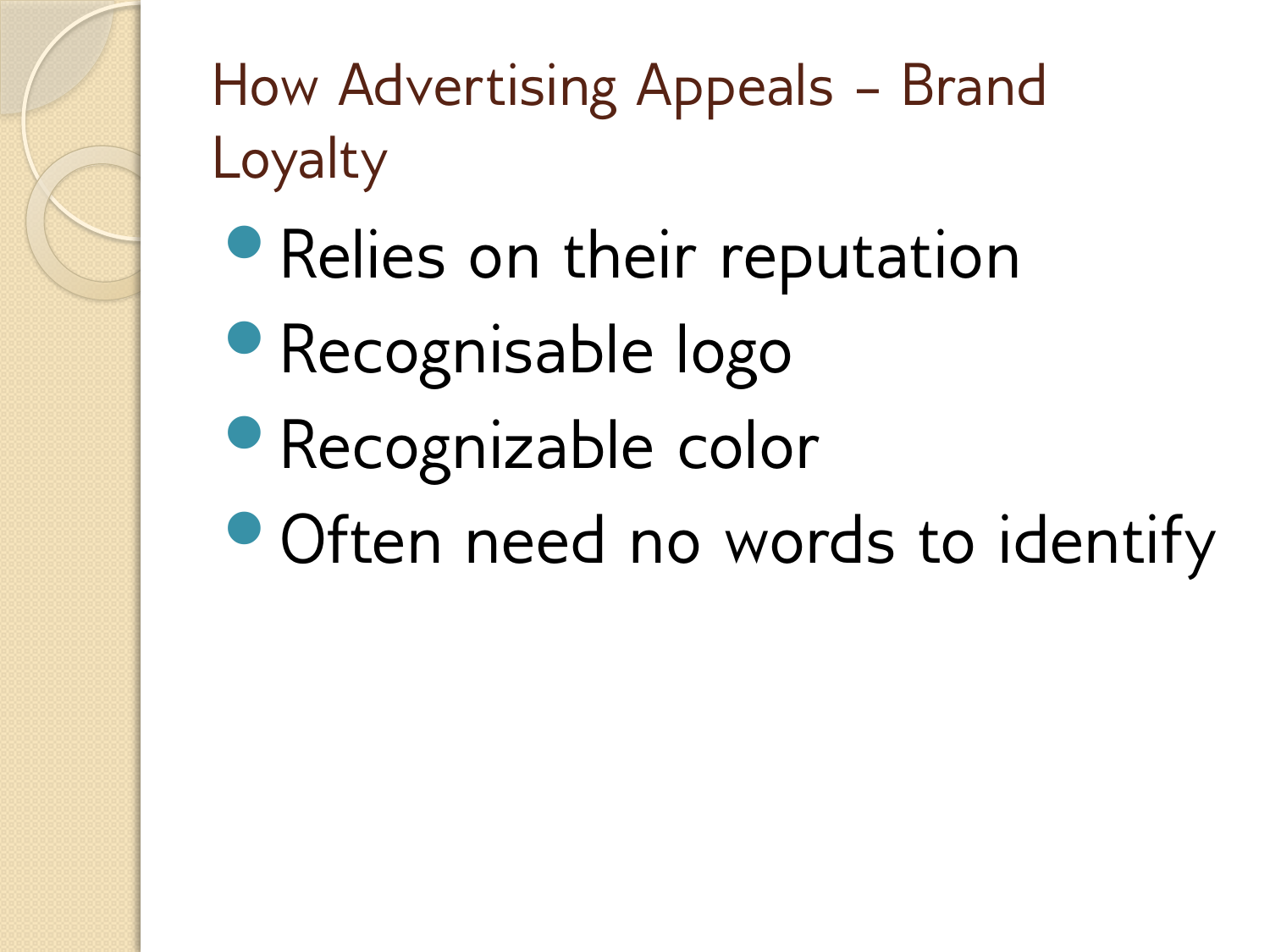

# How Advertising Appeals – Brand Loyalty
Relies on their reputation
Recognisable logo
Recognizable color
Often need no words to identify